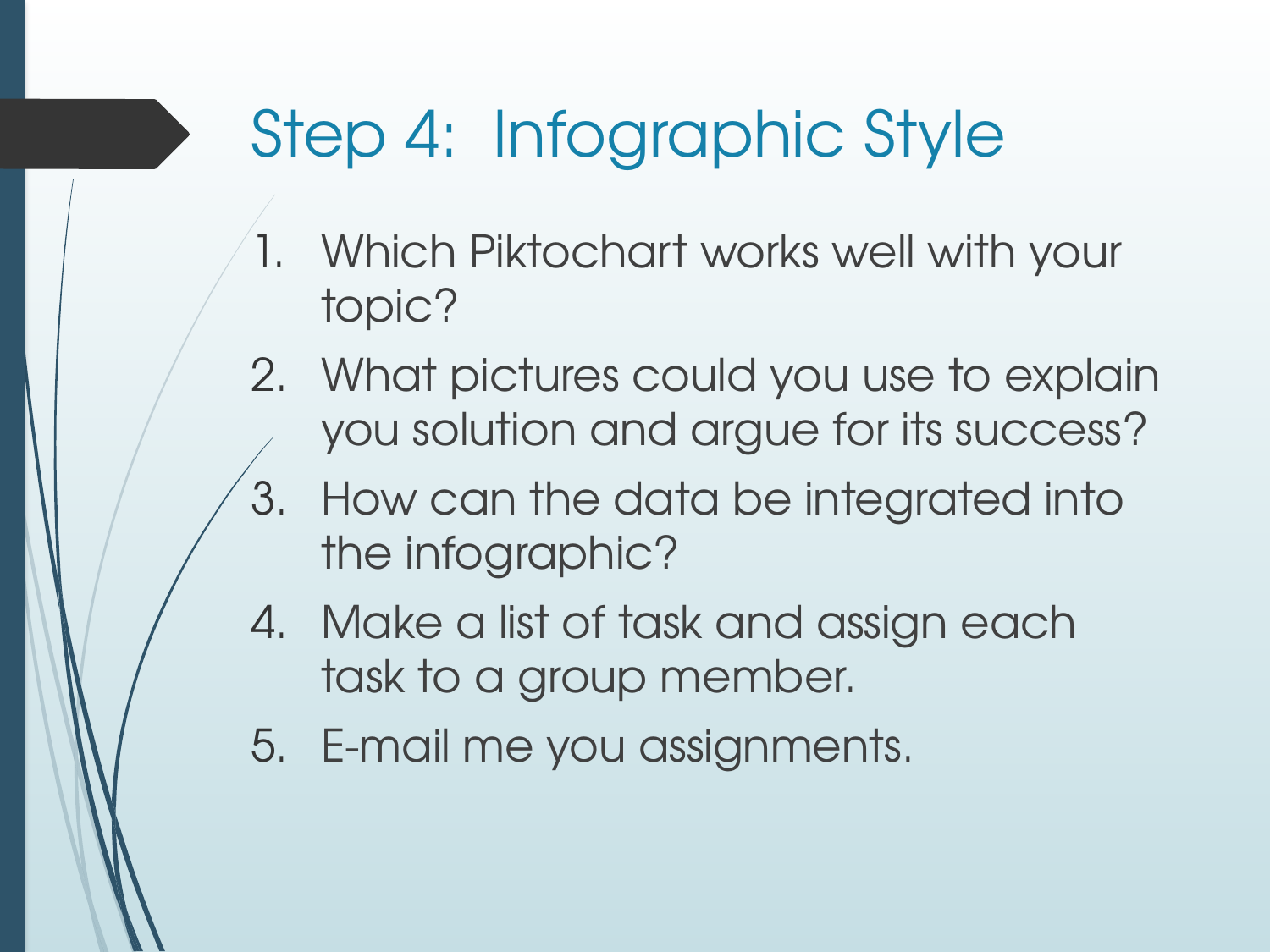

# Step 4:  Infographic Style
Which Piktochart works well with your topic?
What pictures could you use to explain you solution and argue for its success?
How can the data be integrated into the infographic?
Make a list of task and assign each task to a group member.
E-mail me you assignments.